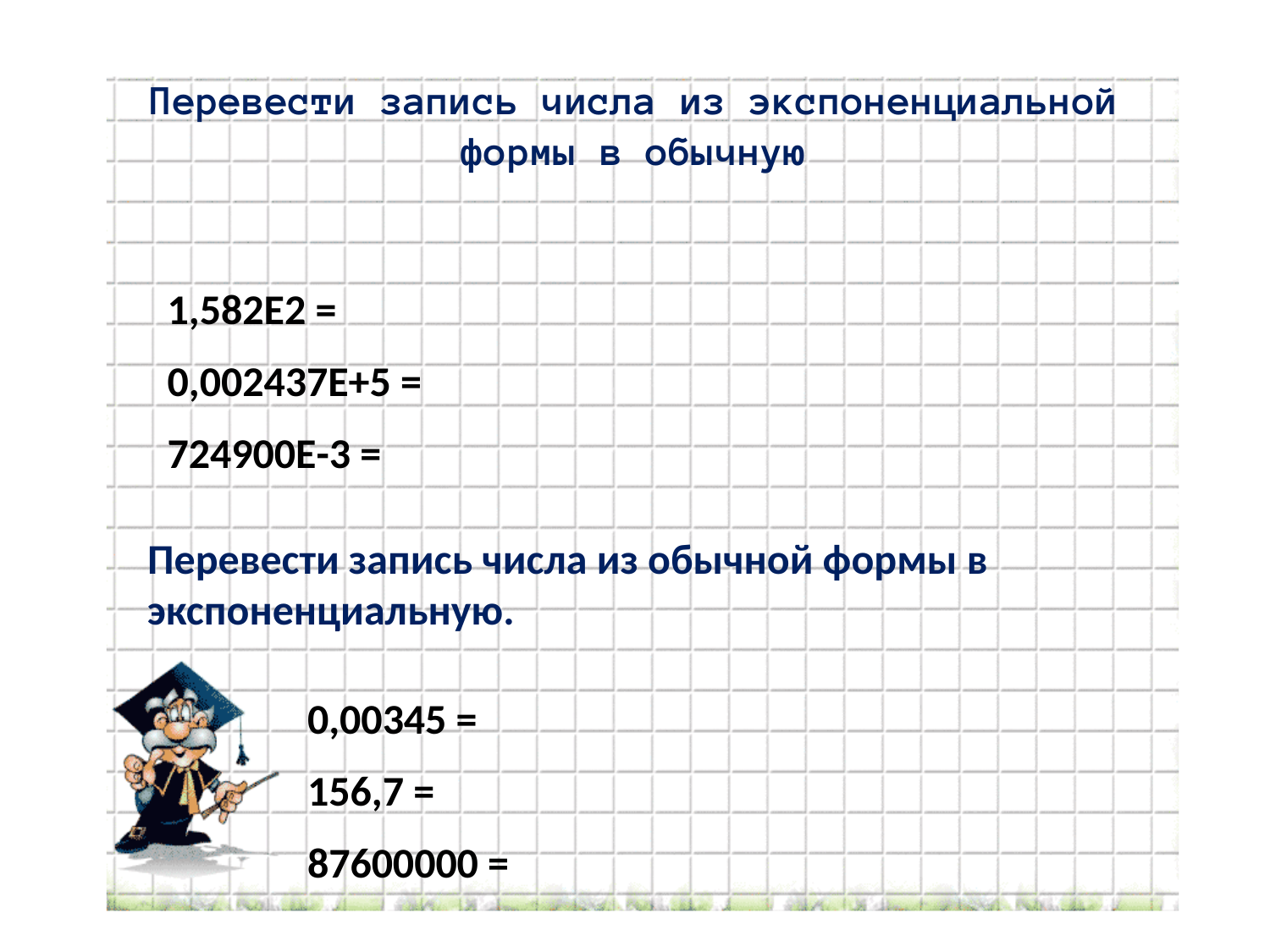

Перевести запись числа из экспоненциальной формы в обычную
1,582Е2 =
0,002437Е+5 =
724900Е-3 =
Перевести запись числа из обычной формы в экспоненциальную.
0,00345 =
156,7 =
87600000 =